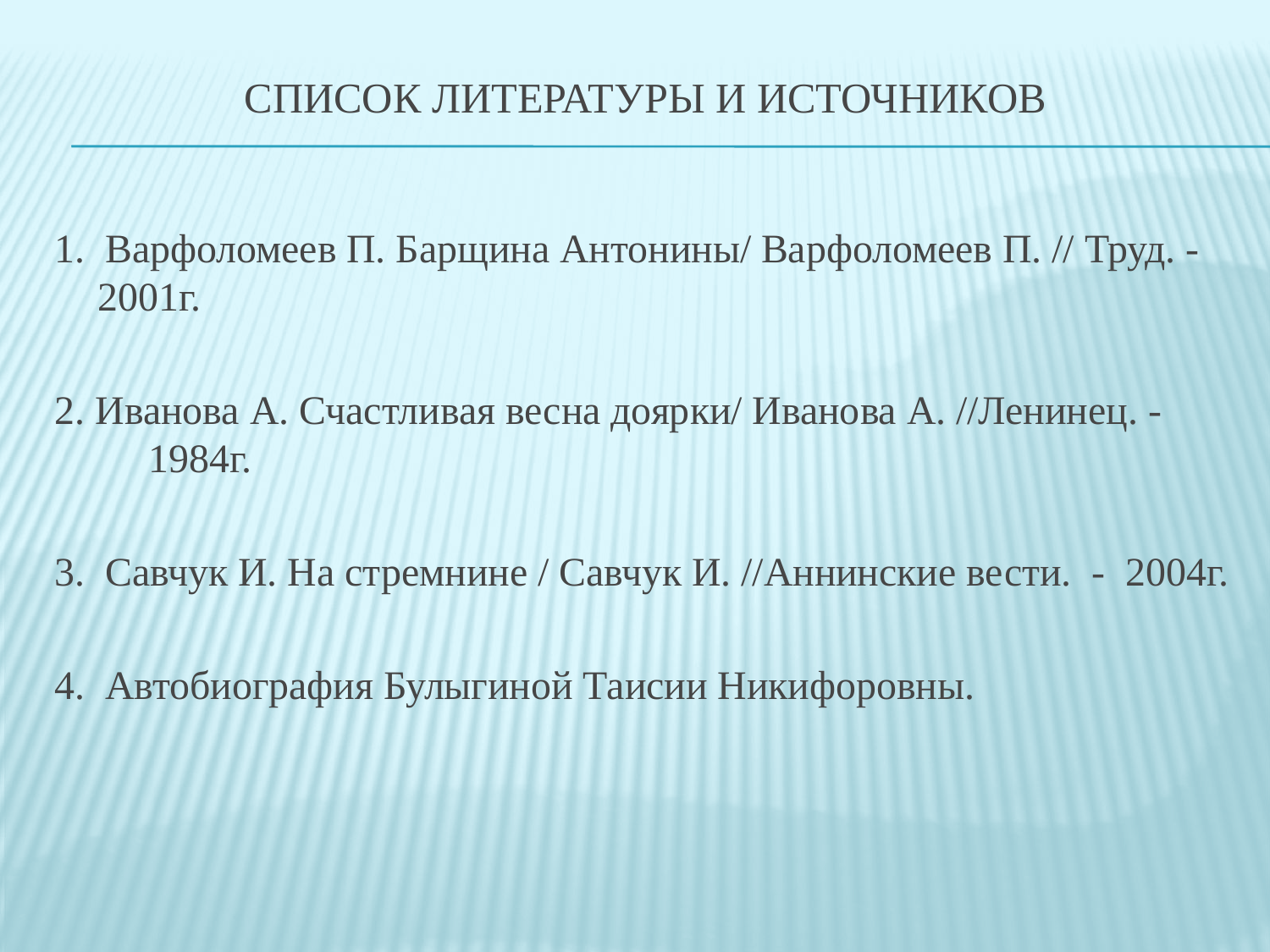

# Список литературы и источников
1.  Варфоломеев П. Барщина Антонины/ Варфоломеев П. // Труд. -  2001г.

2. Иванова А. Счастливая весна доярки/ Иванова А. //Ленинец. - 1984г.

3.  Савчук И. На стремнине / Савчук И. //Аннинские вести.  -  2004г.

4.  Автобиография Булыгиной Таисии Никифоровны.